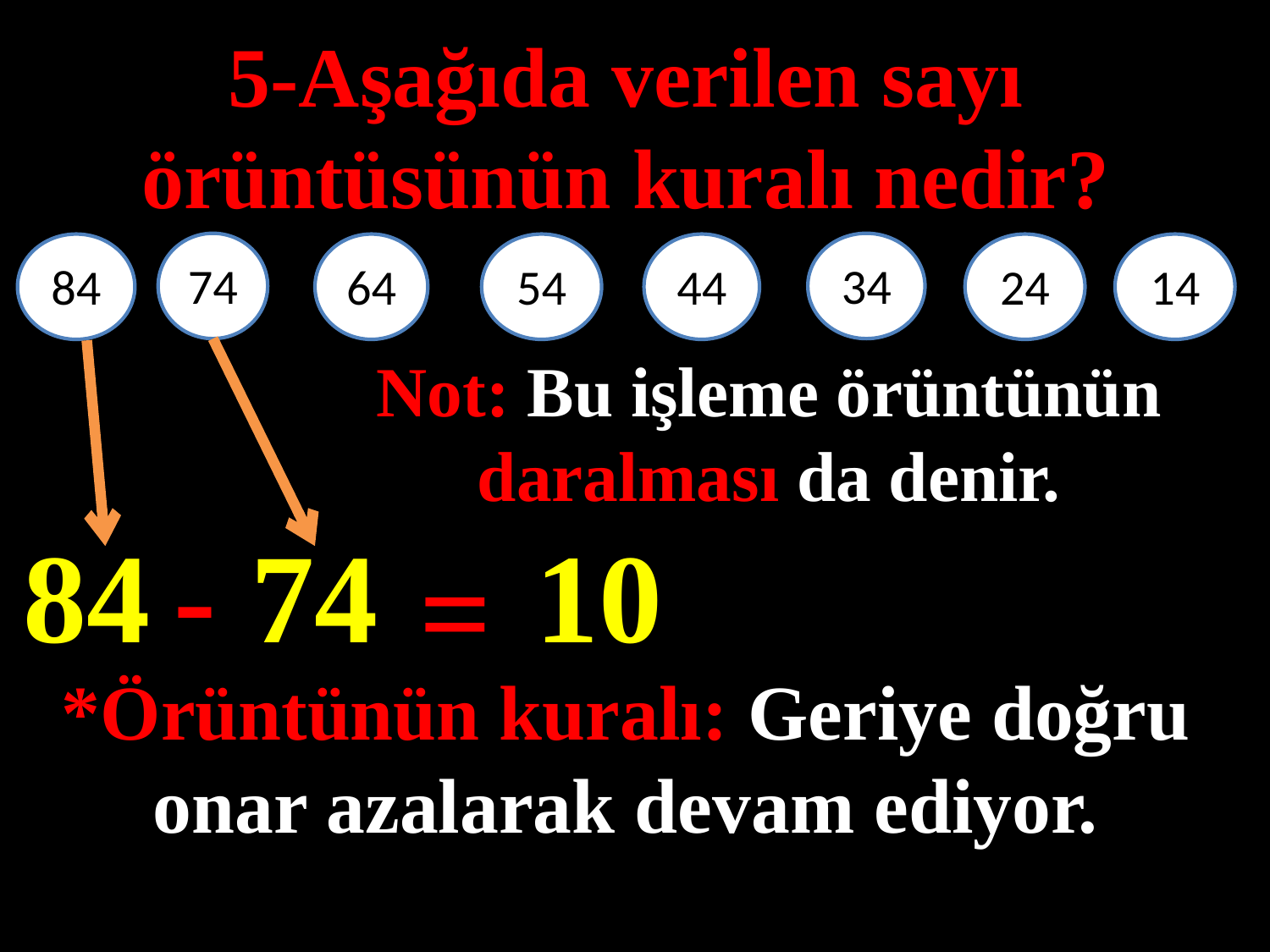

5-Aşağıda verilen sayı örüntüsünün kuralı nedir?
34
74
84
64
54
44
24
14
#
Not: Bu işleme örüntünün daralması da denir.
84
-
74
10
=
*Örüntünün kuralı: Geriye doğru onar azalarak devam ediyor.